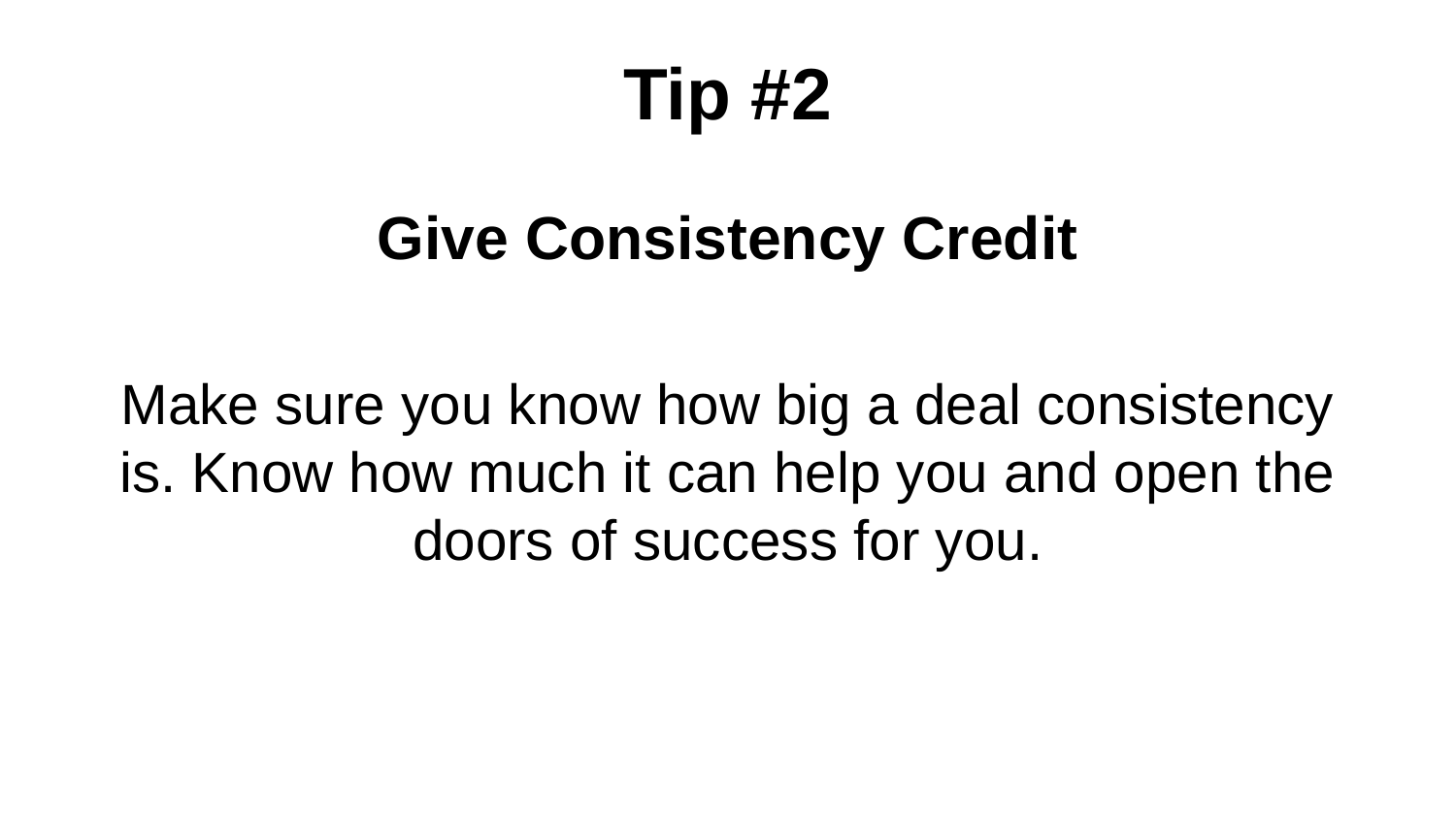

# Tip #2

Give Consistency Credit

Make sure you know how big a deal consistency is. Know how much it can help you and open the doors of success for you.